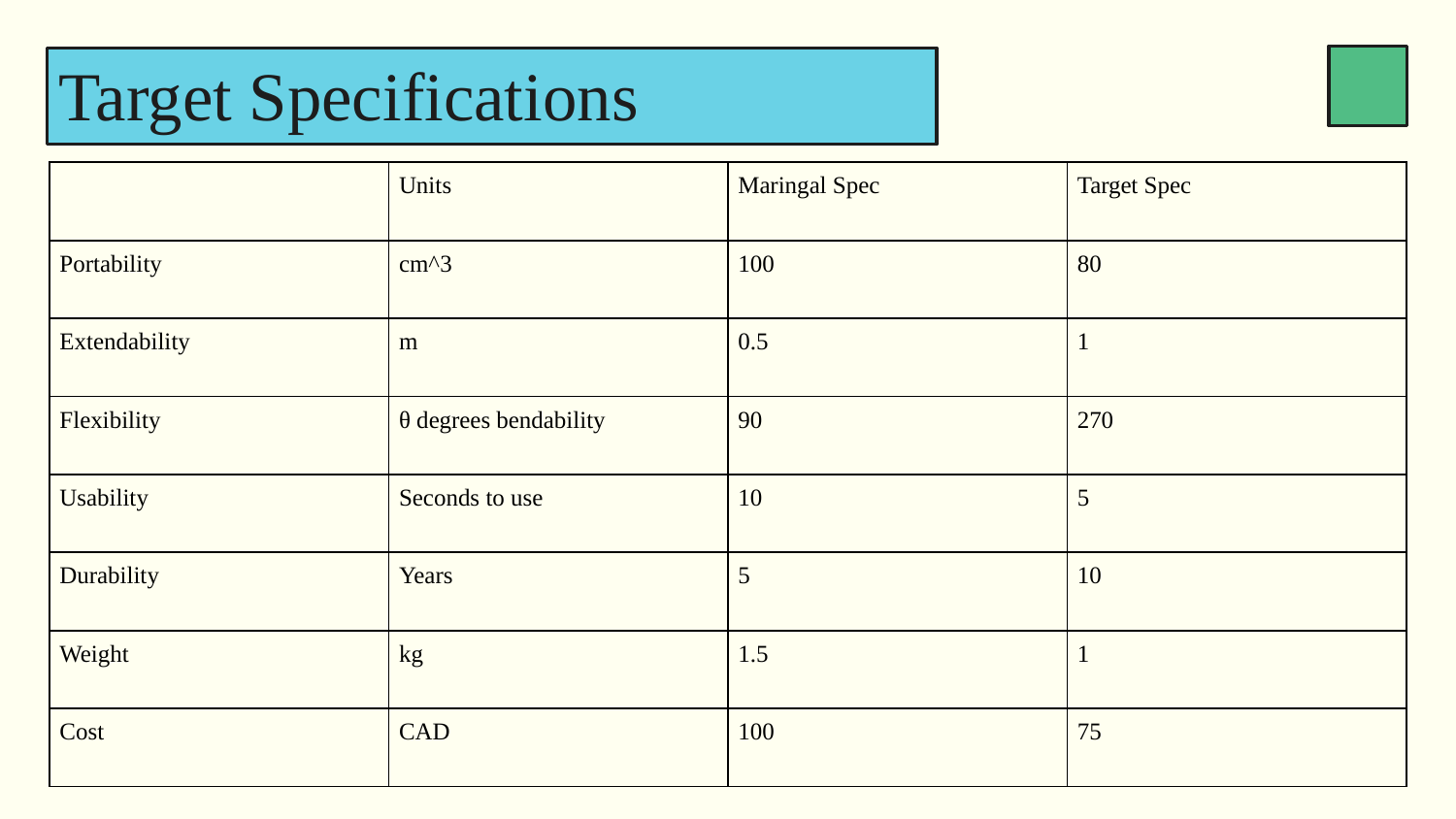

# Target Specifications
|  | Units | Maringal Spec | Target Spec |
| --- | --- | --- | --- |
| Portability | cm^3 | 100 | 80 |
| Extendability | m | 0.5 | 1 |
| Flexibility | θ degrees bendability | 90 | 270 |
| Usability | Seconds to use | 10 | 5 |
| Durability | Years | 5 | 10 |
| Weight | kg | 1.5 | 1 |
| Cost | CAD | 100 | 75 |